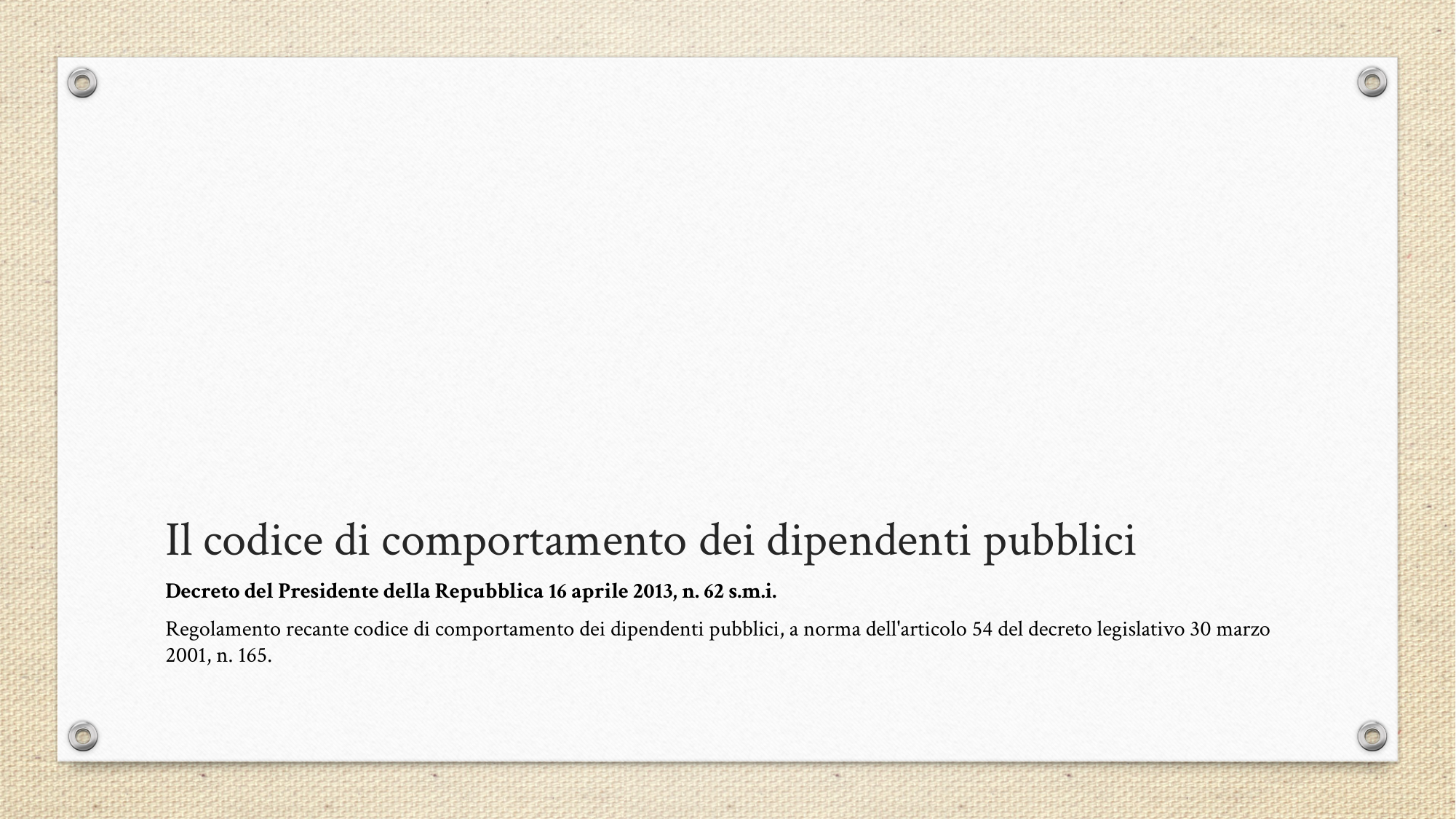

# Il codice di comportamento dei dipendenti pubblici
Decreto del Presidente della Repubblica 16 aprile 2013, n. 62 s.m.i.
Regolamento recante codice di comportamento dei dipendenti pubblici, a norma dell'articolo 54 del decreto legislativo 30 marzo 2001, n. 165.